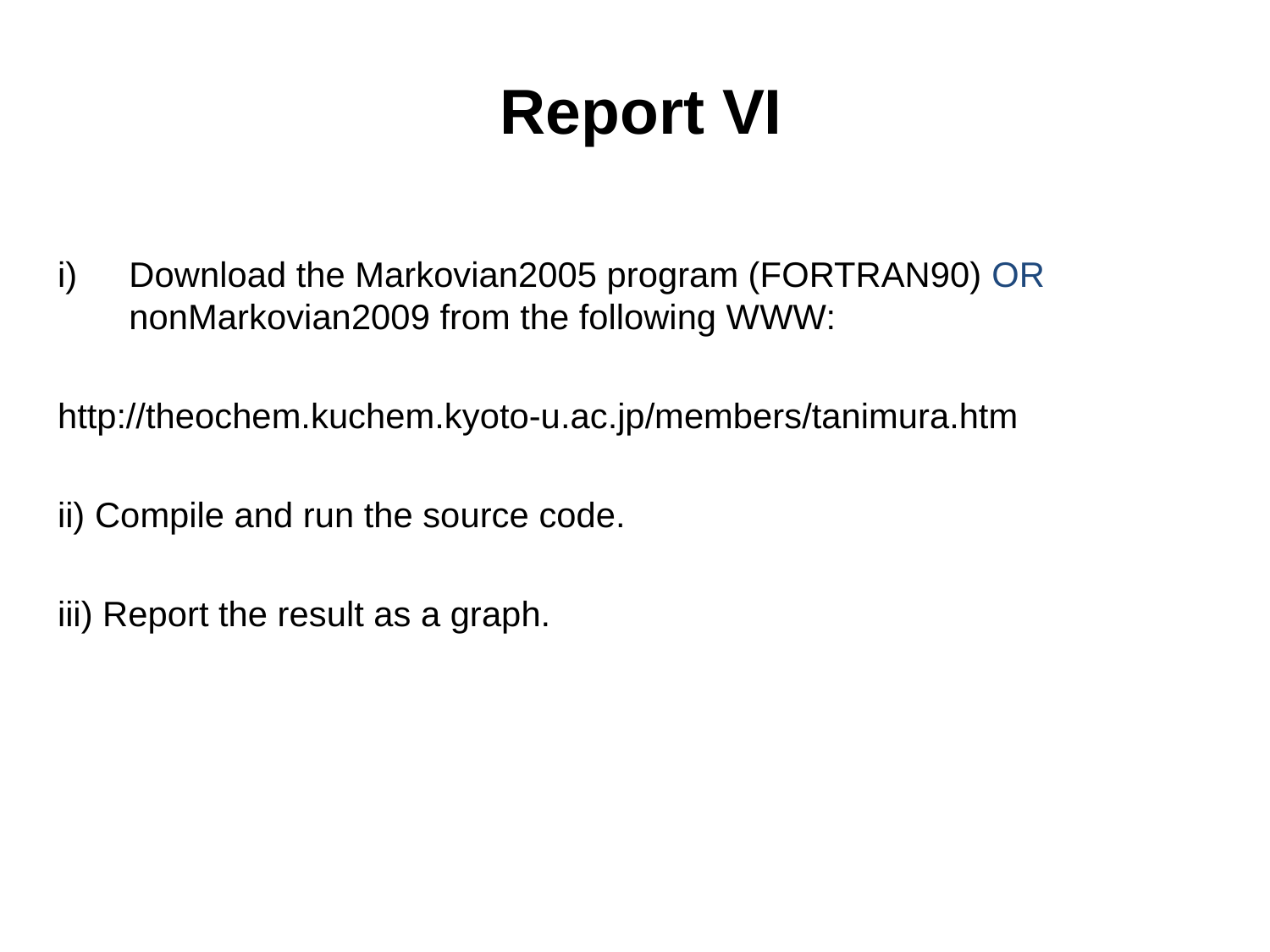

# Report VI
Download the Markovian2005 program (FORTRAN90) OR nonMarkovian2009 from the following WWW:

http://theochem.kuchem.kyoto-u.ac.jp/members/tanimura.htm

ii) Compile and run the source code.

iii) Report the result as a graph.